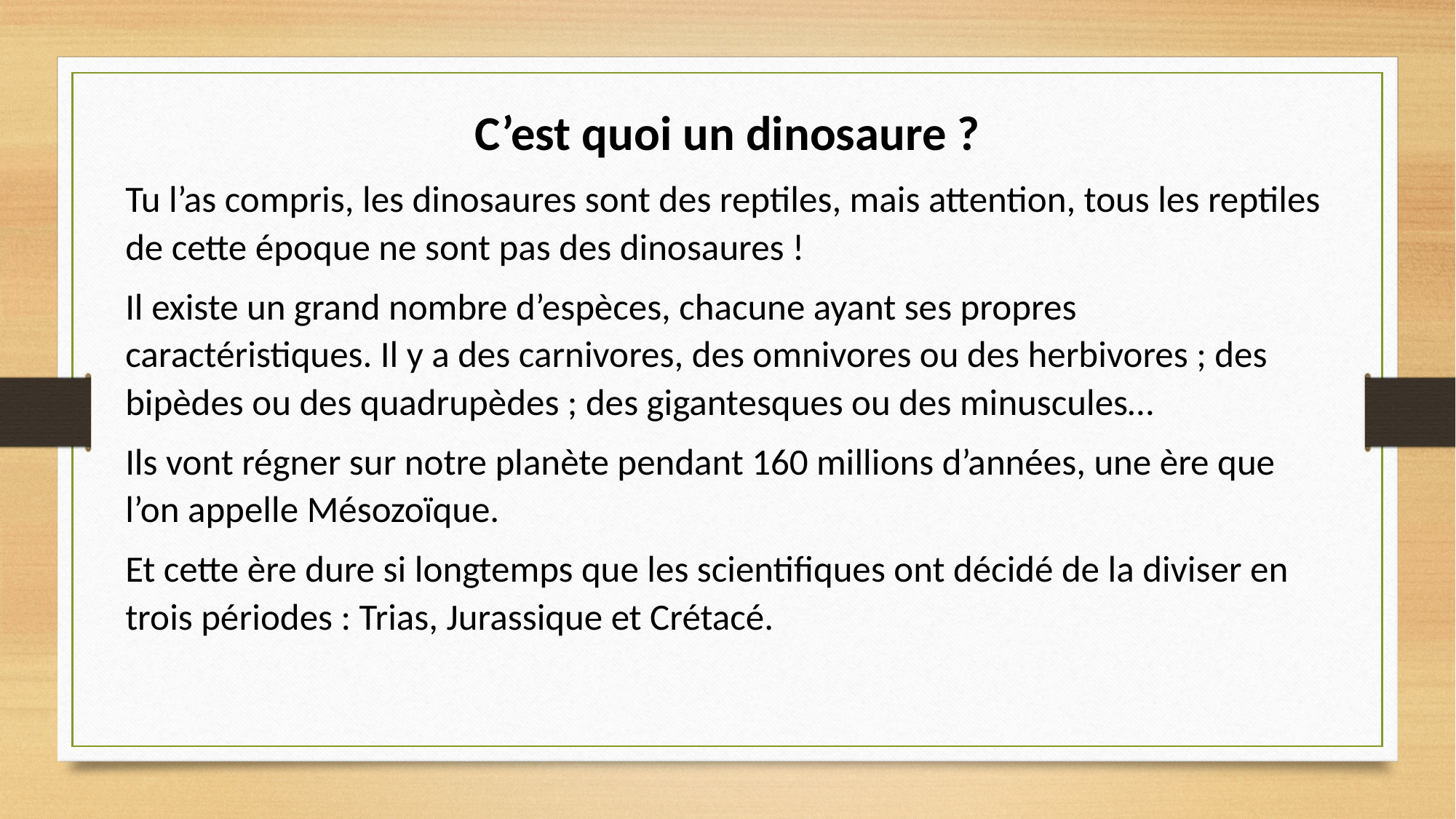

C’est quoi un dinosaure ?
Tu l’as compris, les dinosaures sont des reptiles, mais attention, tous les reptiles de cette époque ne sont pas des dinosaures !
Il existe un grand nombre d’espèces, chacune ayant ses propres caractéristiques. Il y a des carnivores, des omnivores ou des herbivores ; des bipèdes ou des quadrupèdes ; des gigantesques ou des minuscules…
Ils vont régner sur notre planète pendant 160 millions d’années, une ère que l’on appelle Mésozoïque.
Et cette ère dure si longtemps que les scientifiques ont décidé de la diviser en trois périodes : Trias, Jurassique et Crétacé.